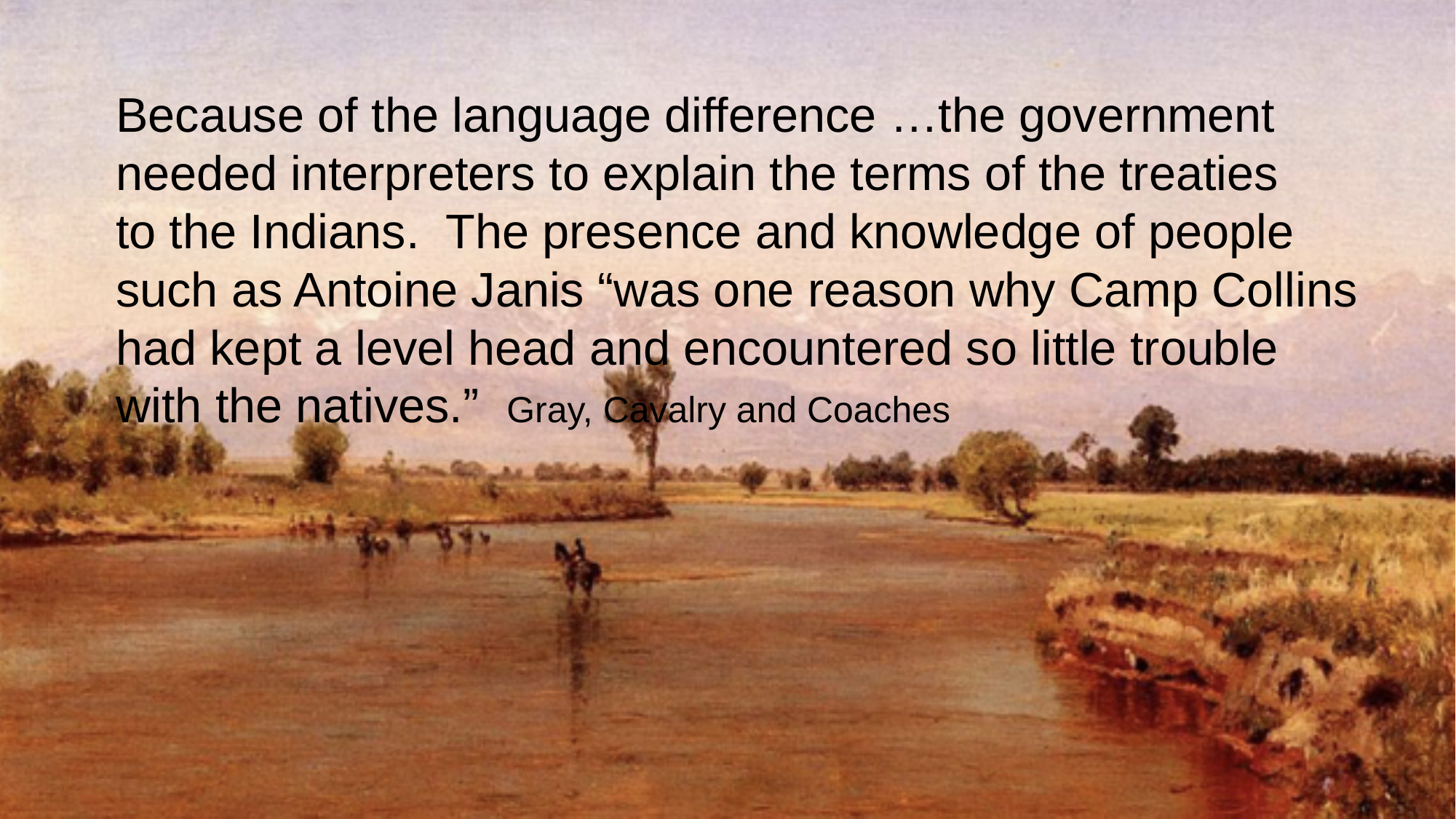

Because of the language difference …the government
needed interpreters to explain the terms of the treaties
to the Indians.  The presence and knowledge of people
such as Antoine Janis “was one reason why Camp Collins
had kept a level head and encountered so little trouble
with the natives.”  Gray, Cavalry and Coaches